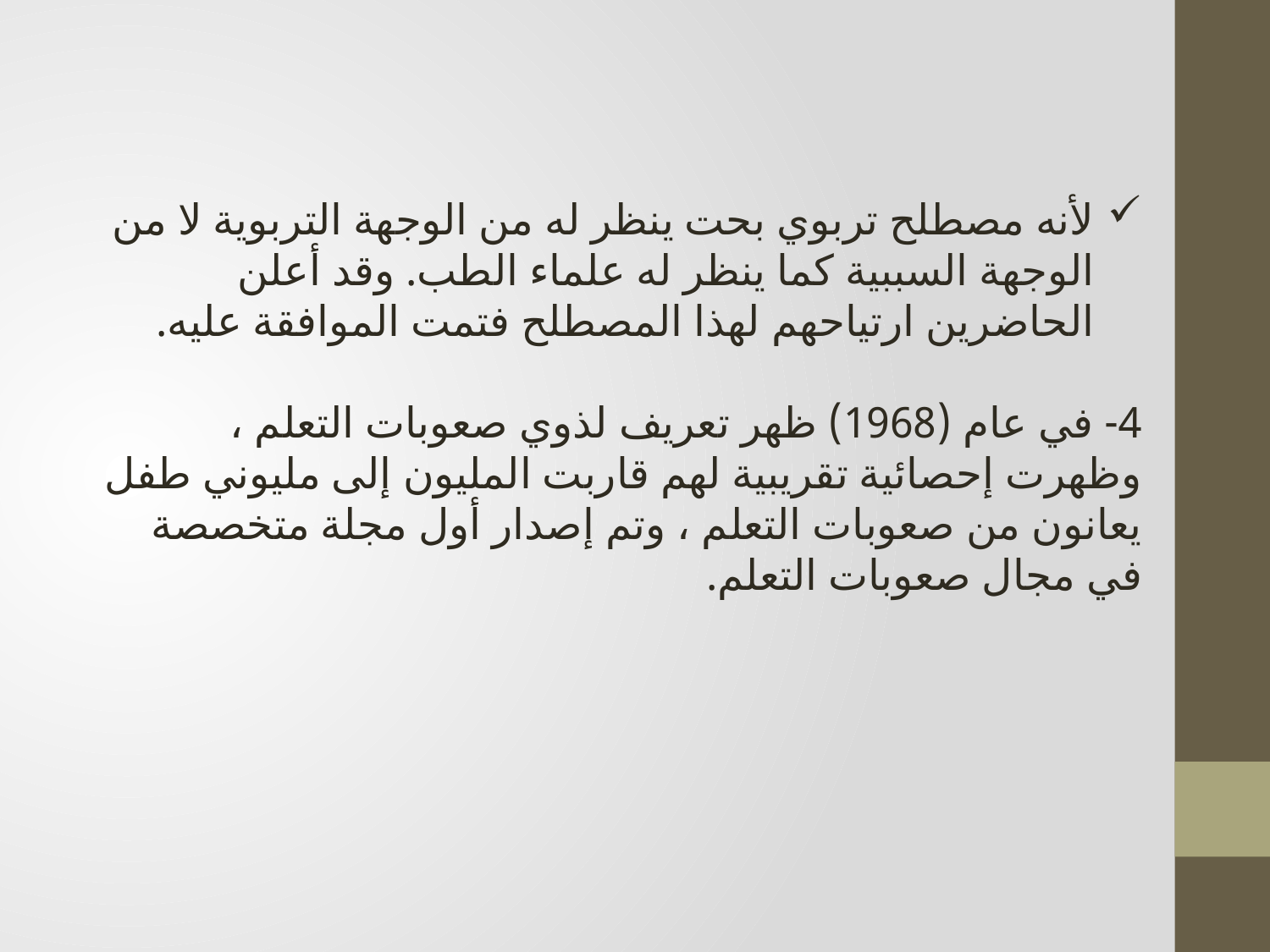

لأنه مصطلح تربوي بحت ينظر له من الوجهة التربوية لا من الوجهة السببية كما ينظر له علماء الطب. وقد أعلن الحاضرين ارتياحهم لهذا المصطلح فتمت الموافقة عليه.

4- في عام (1968) ظهر تعريف لذوي صعوبات التعلم ، وظهرت إحصائية تقريبية لهم قاربت المليون إلى مليوني طفل يعانون من صعوبات التعلم ، وتم إصدار أول مجلة متخصصة في مجال صعوبات التعلم.